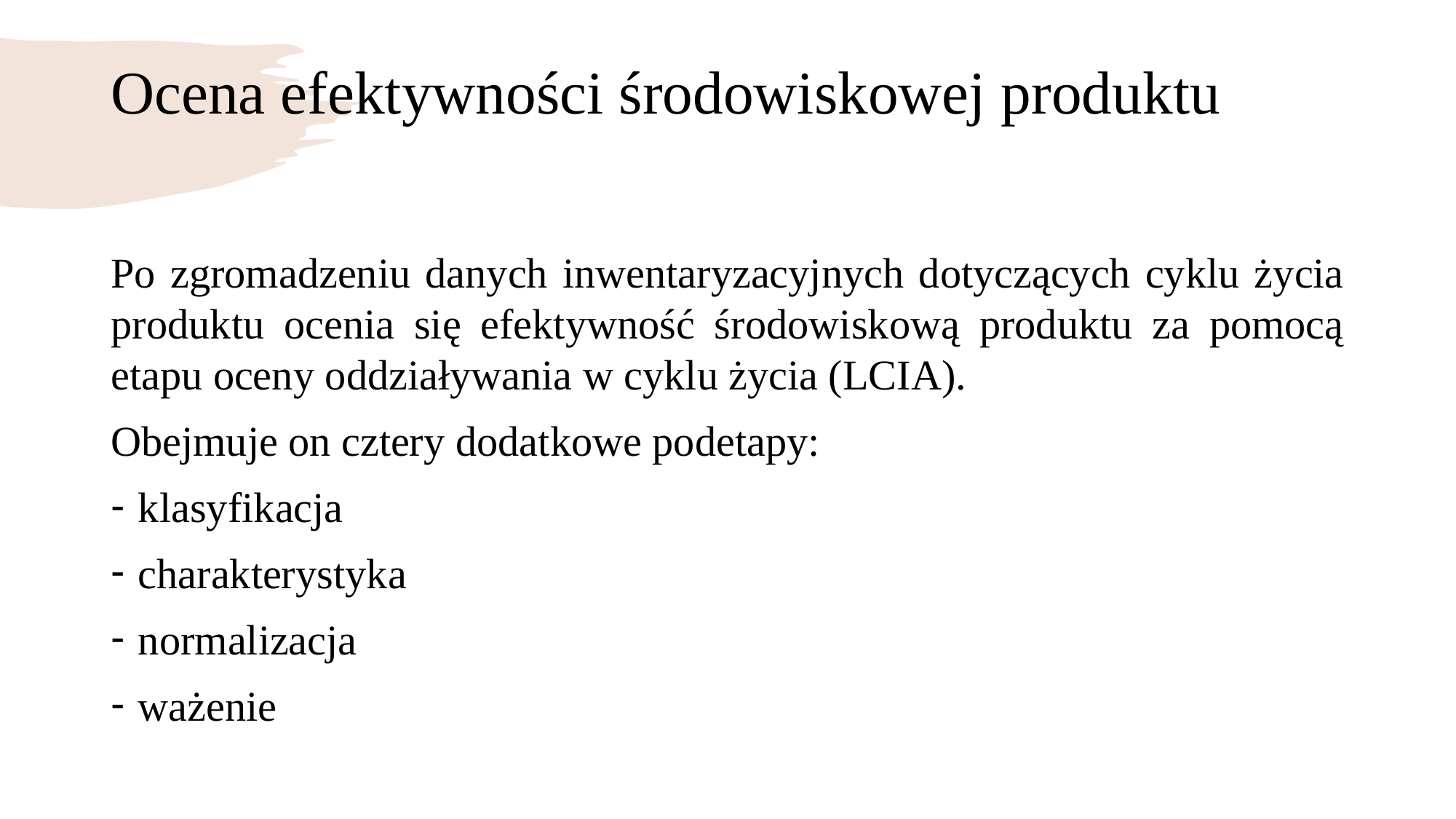

# Ocena efektywności środowiskowej produktu
Po zgromadzeniu danych inwentaryzacyjnych dotyczących cyklu życia produktu ocenia się efektywność środowiskową produktu za pomocą etapu oceny oddziaływania w cyklu życia (LCIA).
Obejmuje on cztery dodatkowe podetapy:
klasyfikacja
charakterystyka
normalizacja
ważenie